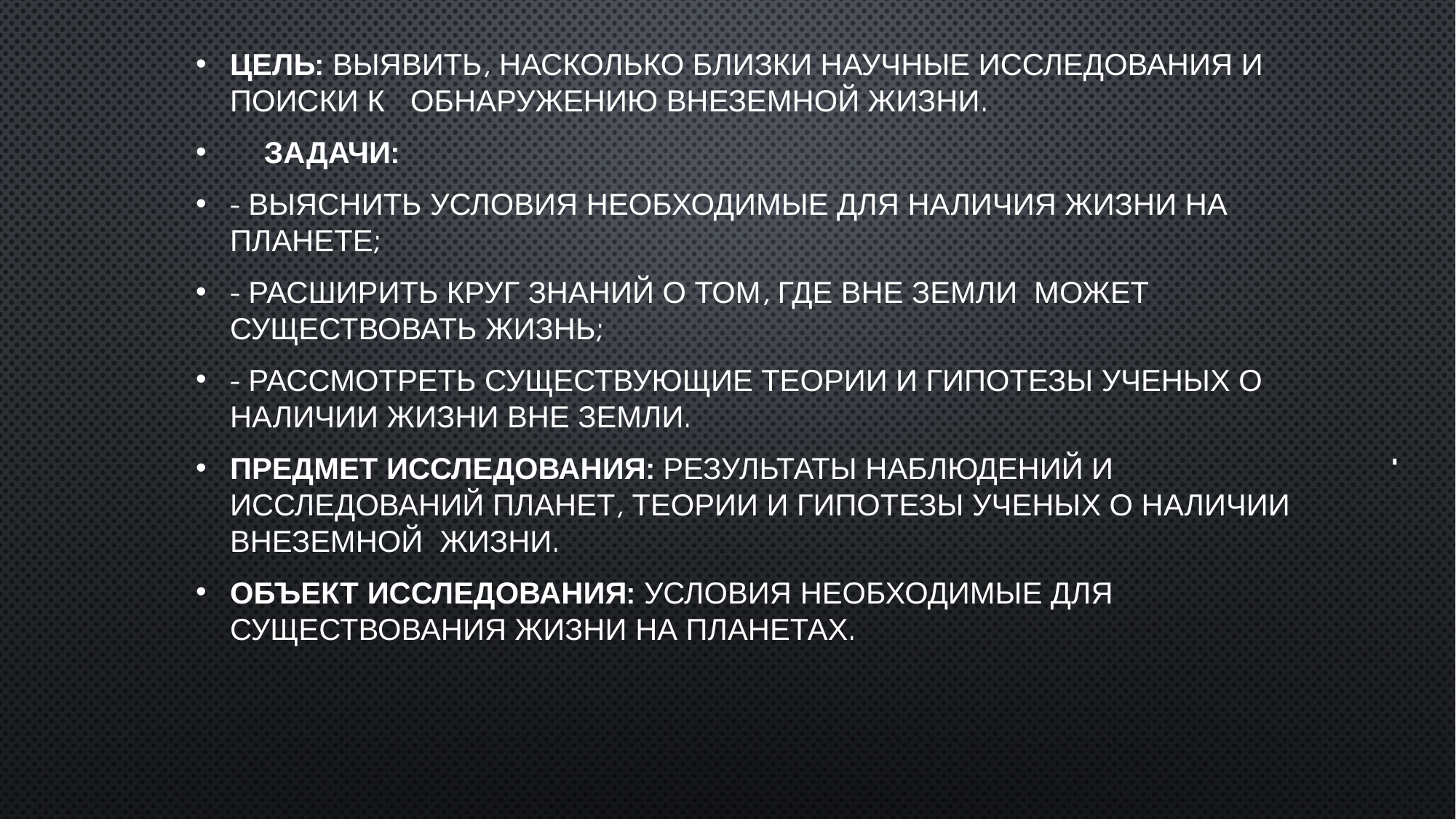

Цель: выявить, насколько близки научные исследования и поиски к   обнаружению внеземной жизни.
    Задачи:
- выяснить условия необходимые для наличия жизни на планете;
- расширить круг знаний о том, где вне Земли  может существовать жизнь;
- рассмотреть существующие теории и гипотезы ученых о наличии жизни вне Земли.
Предмет исследования: результаты наблюдений и исследований планет, теории и гипотезы ученых о наличии внеземной  жизни.
Объект исследования: условия необходимые для существования жизни на планетах.

# .